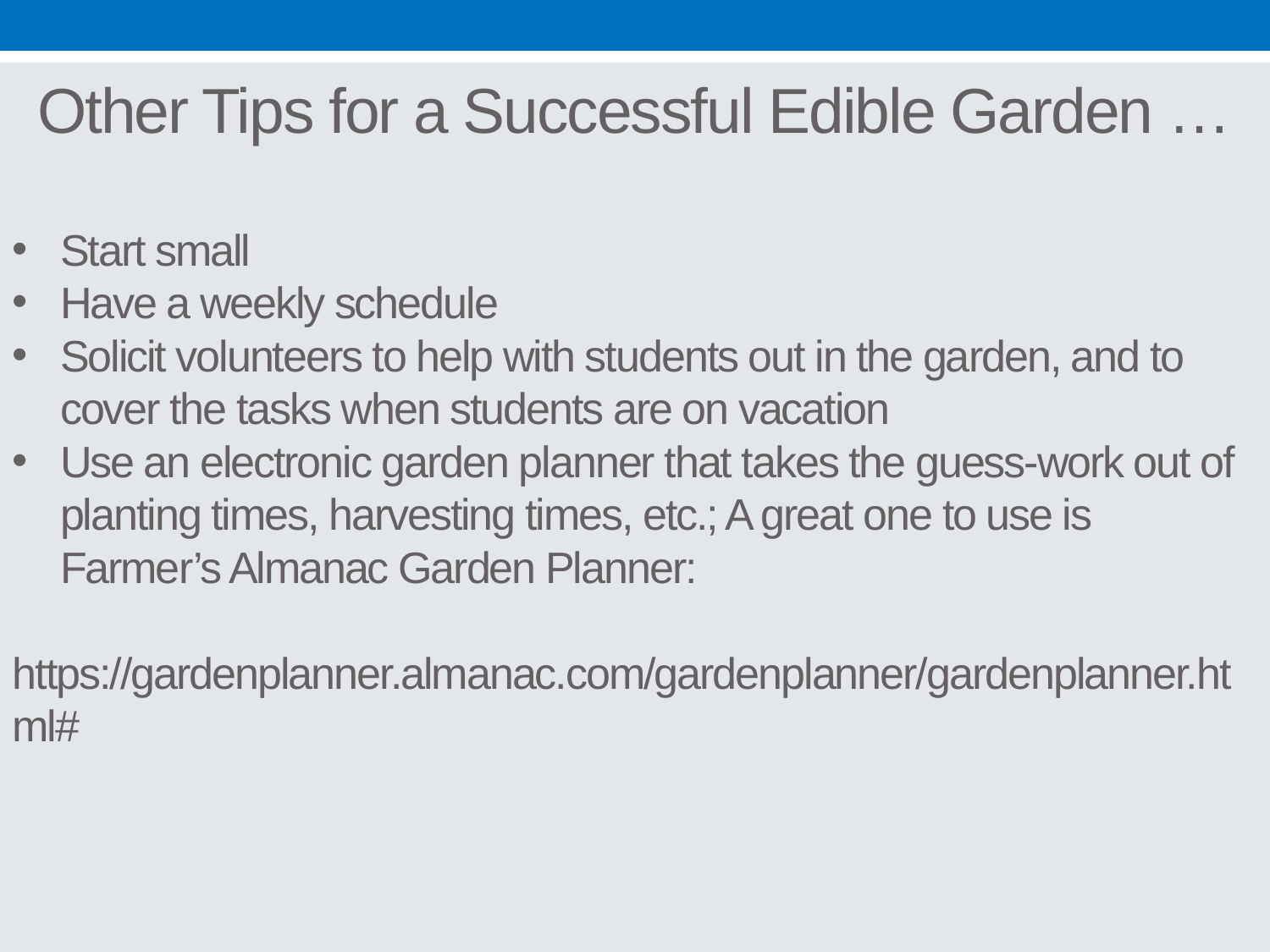

Other Tips for a Successful Edible Garden …

Start small
Have a weekly schedule
Solicit volunteers to help with students out in the garden, and to cover the tasks when students are on vacation
Use an electronic garden planner that takes the guess-work out of planting times, harvesting times, etc.; A great one to use is Farmer’s Almanac Garden Planner:
      https://gardenplanner.almanac.com/gardenplanner/gardenplanner.html#